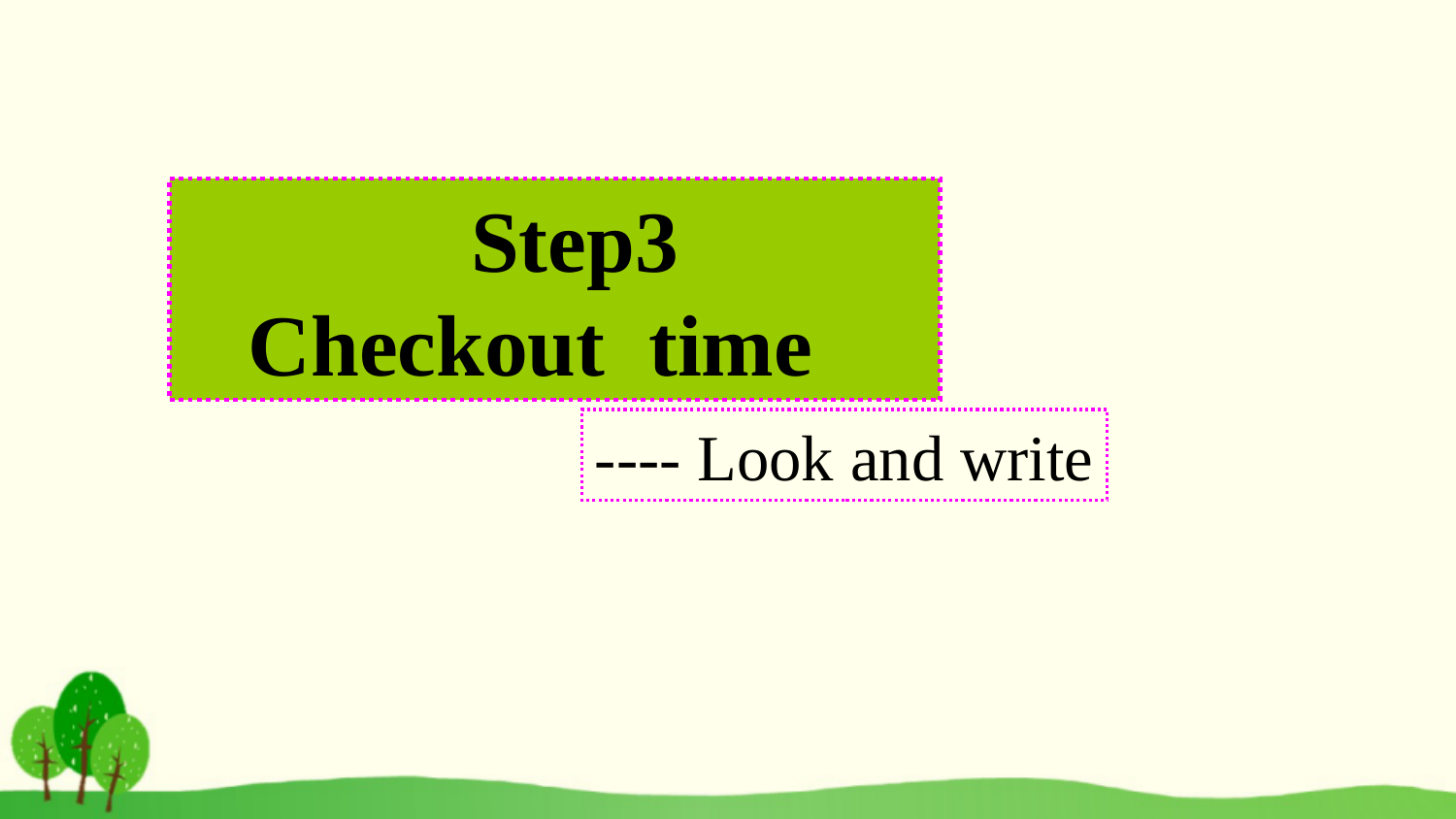

Step3
   Checkout  time
---- Look and write